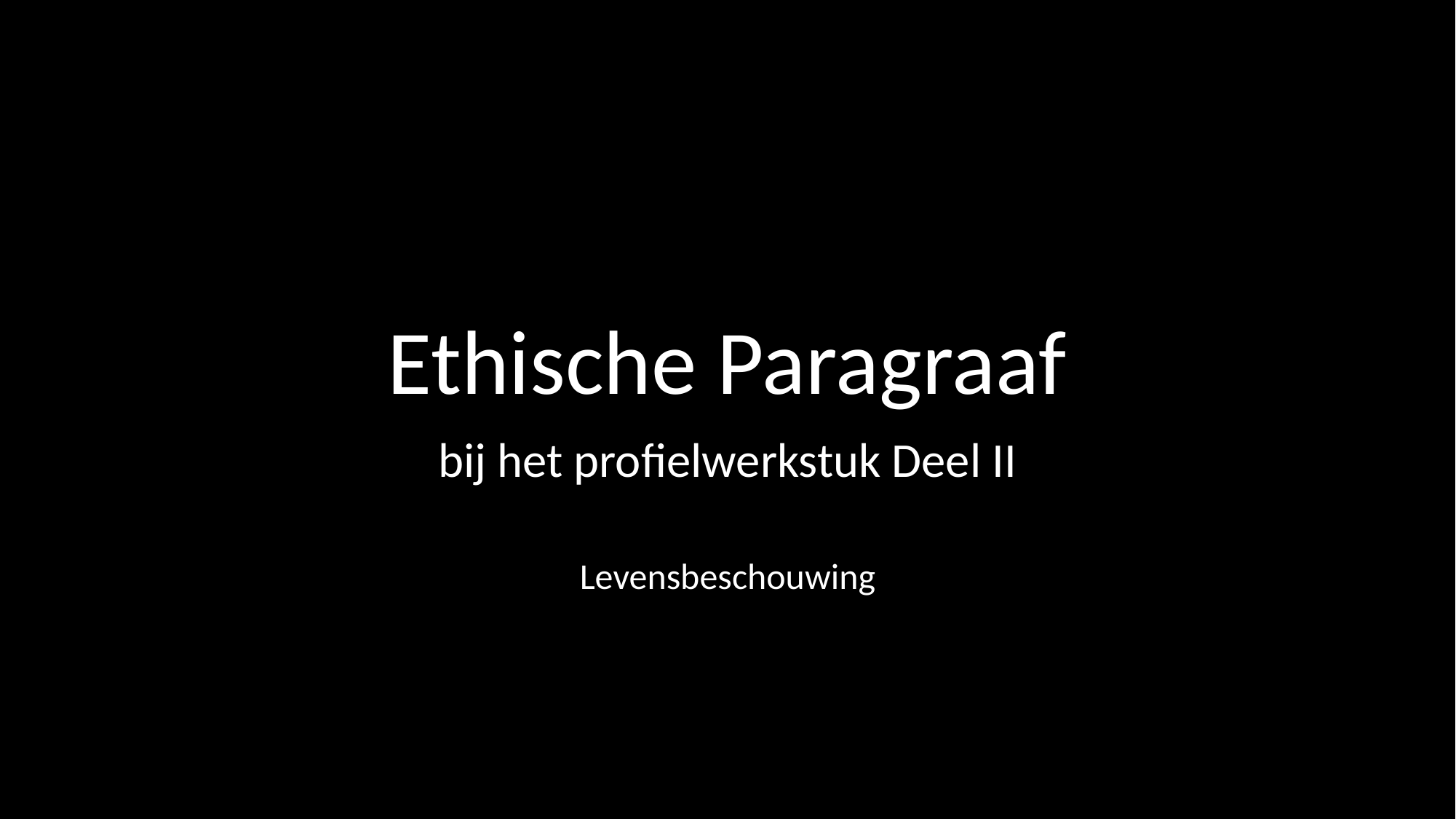

# Ethische Paragraaf
bij het profielwerkstuk Deel II

Levensbeschouwing